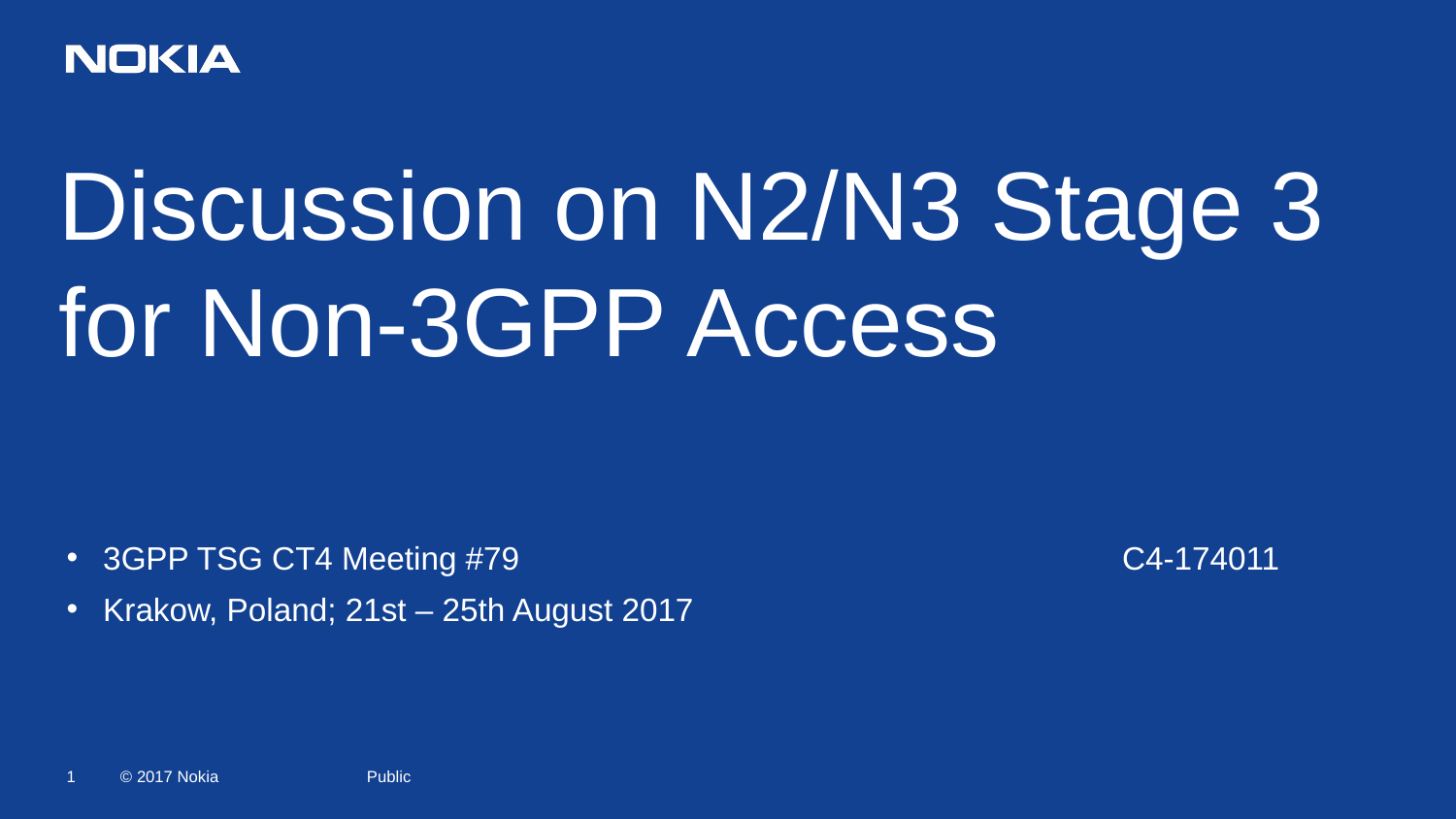

Discussion on N2/N3 Stage 3 for Non-3GPP Access

3GPP TSG CT4 Meeting #79 					C4-174011
Krakow, Poland; 21st – 25th August 2017
Public